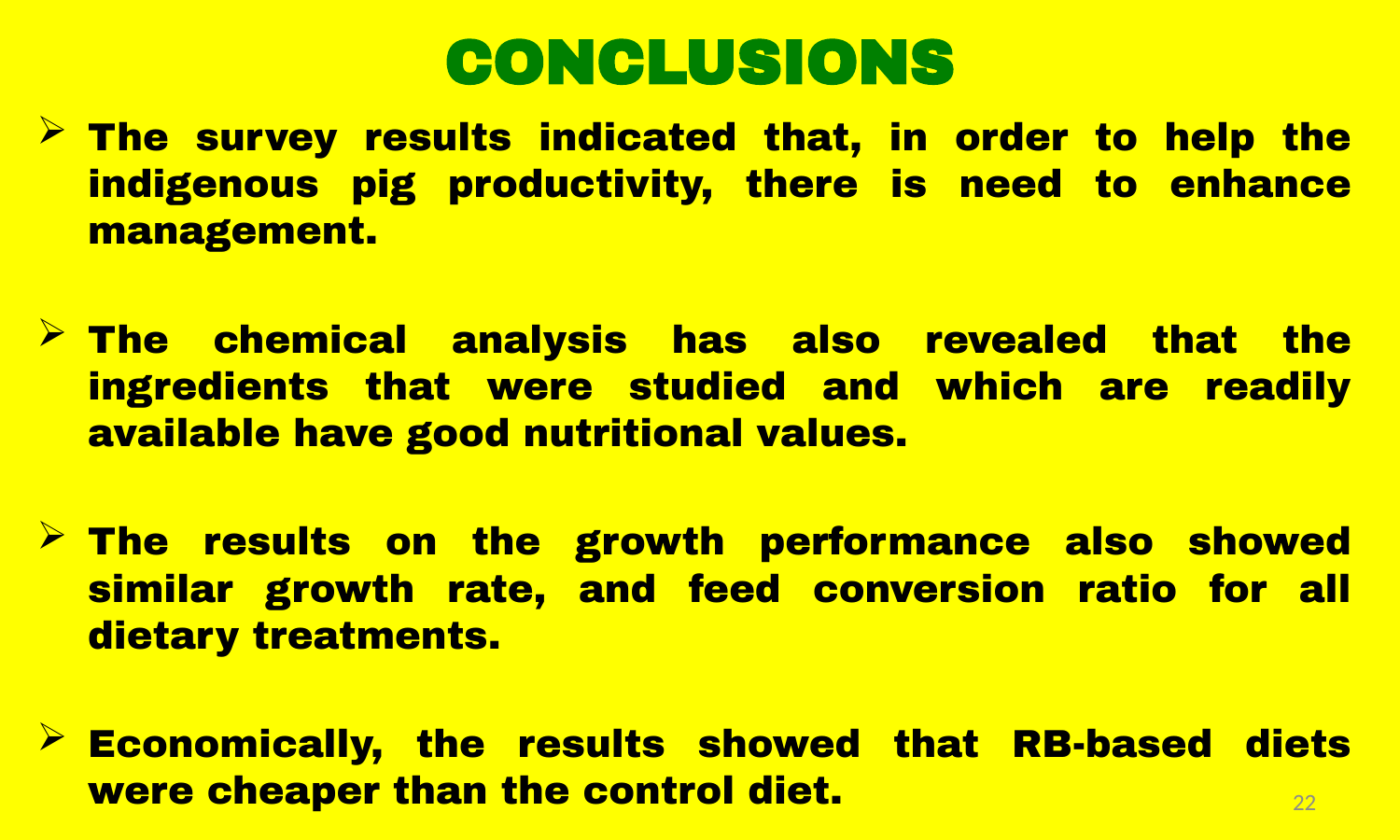

# CONCLUSIONS
The survey results indicated that, in order to help the indigenous pig productivity, there is need to enhance management.

The chemical analysis has also revealed that the ingredients that were studied and which are readily available have good nutritional values.

The results on the growth performance also showed similar growth rate, and feed conversion ratio for all dietary treatments.

Economically, the results showed that RB-based diets were cheaper than the control diet.
22